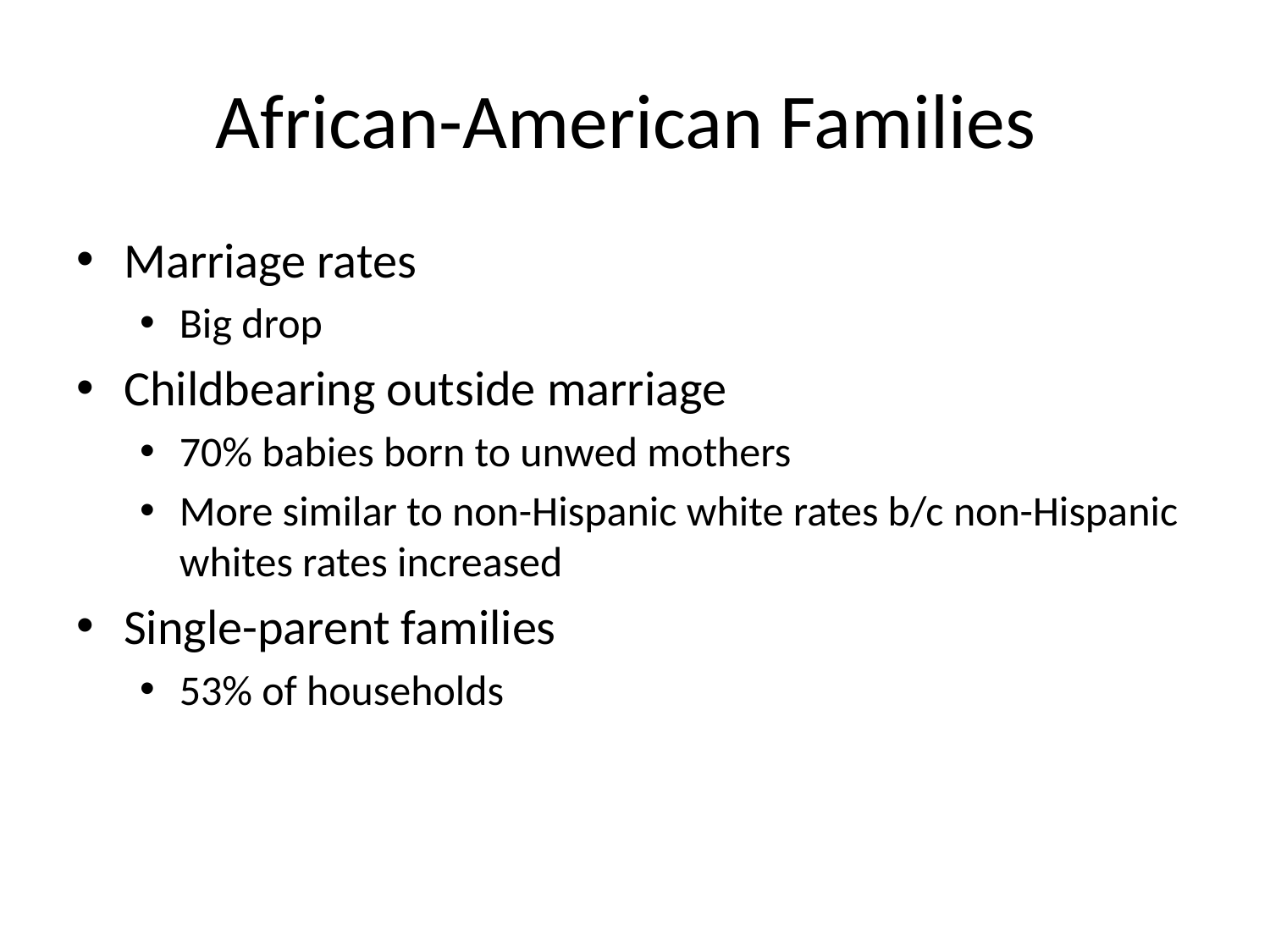

# African-American Families
Marriage rates
Big drop
Childbearing outside marriage
70% babies born to unwed mothers
More similar to non-Hispanic white rates b/c non-Hispanic whites rates increased
Single-parent families
53% of households